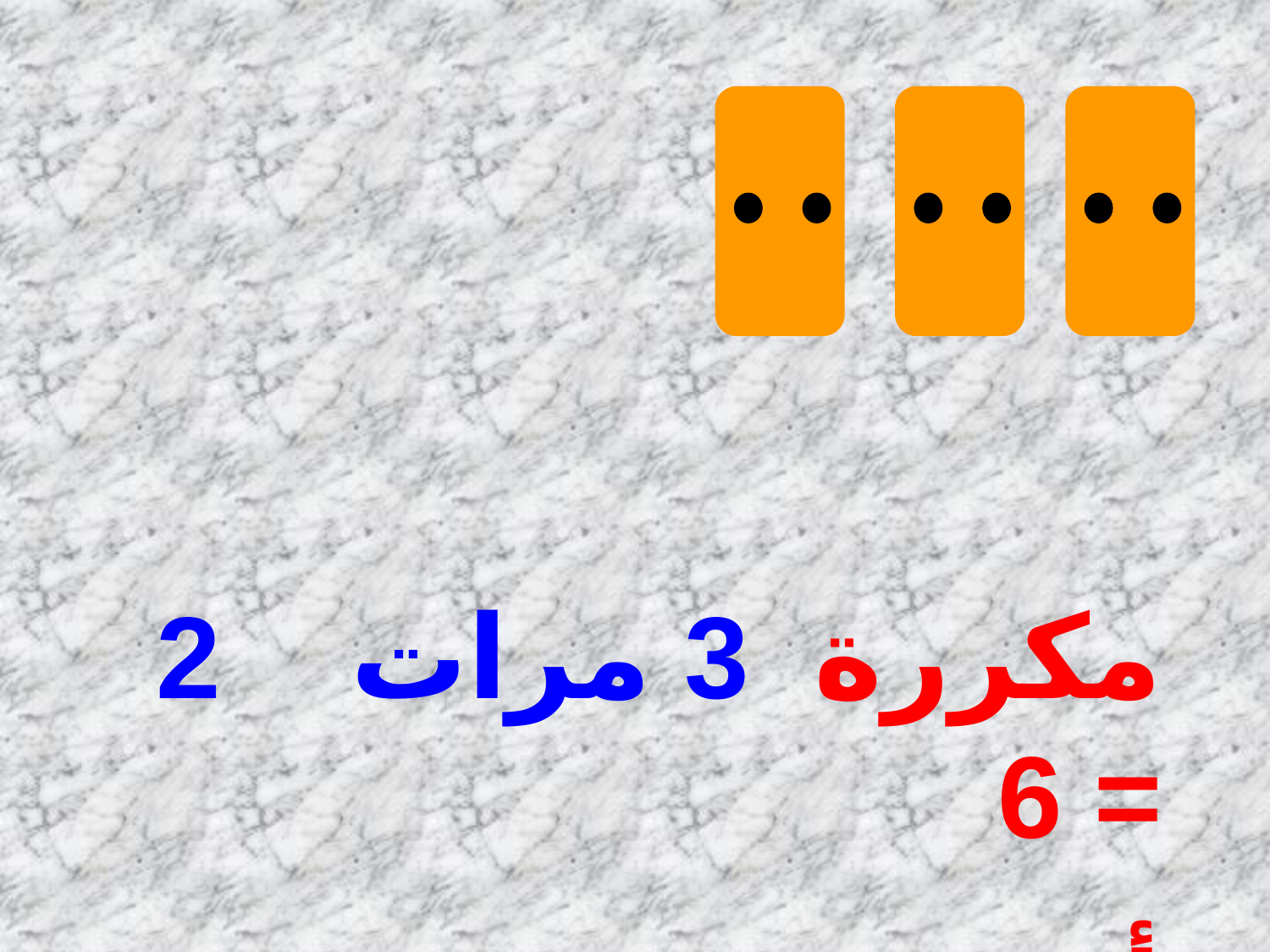

2 مكررة  3 مرات    = 6
أي : 2    ×  3       = 6